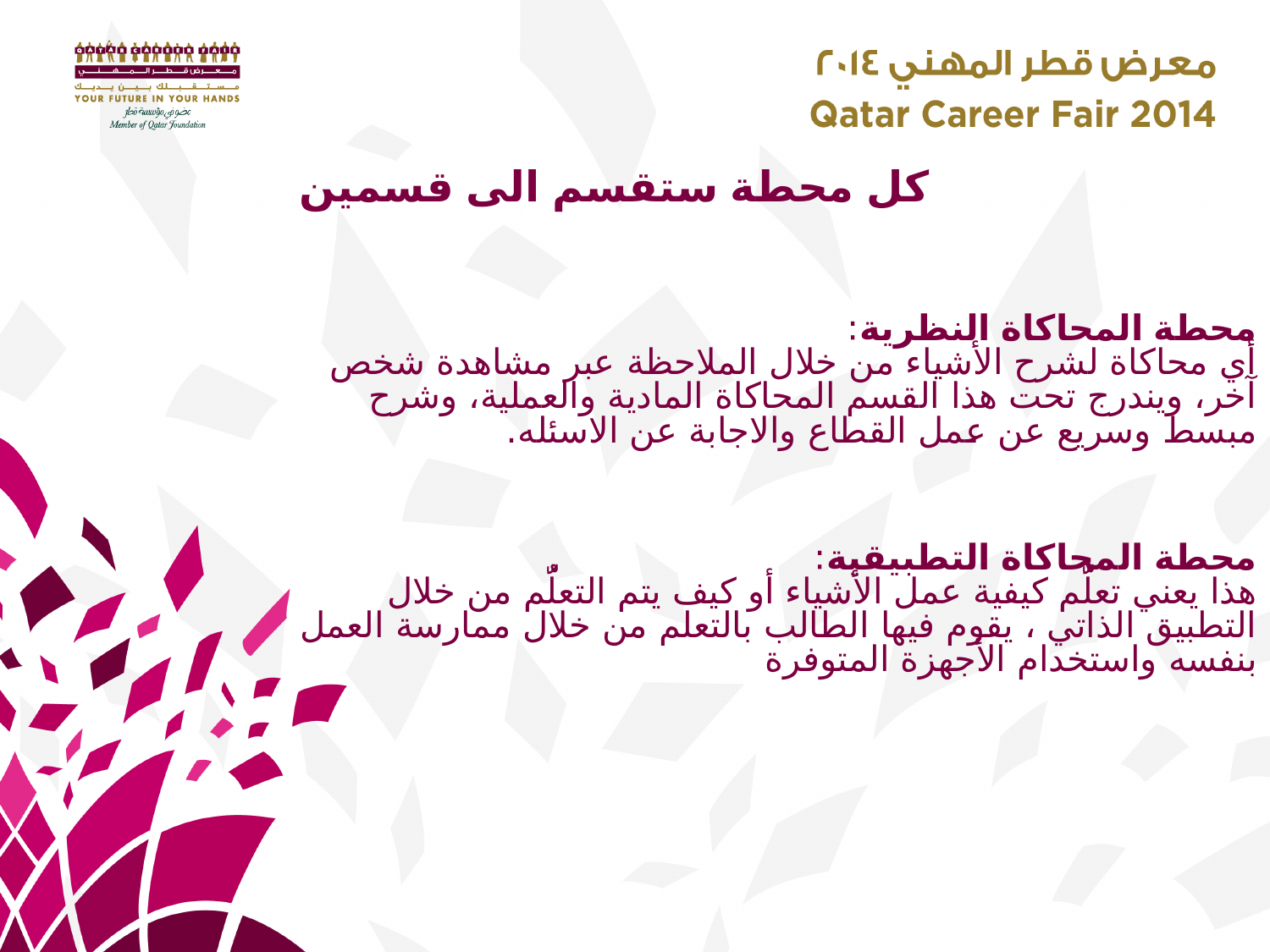

# كل محطة ستقسم الى قسمين

محطة المحاكاة النظرية:
أي محاكاة لشرح الأشياء من خلال الملاحظة عبر مشاهدة شخص آخر، ويندرج تحت هذا القسم المحاكاة المادية والعملية، وشرح مبسط وسريع عن عمل القطاع والاجابة عن الاسئله.

محطة المحاكاة التطبيقية:
هذا يعني تعلُّم كيفية عمل الأشياء أو كيف يتم التعلُّم من خلال التطبيق الذاتي ، يقوم فيها الطالب بالتعلم من خلال ممارسة العمل بنفسه واستخدام الأجهزة المتوفرة